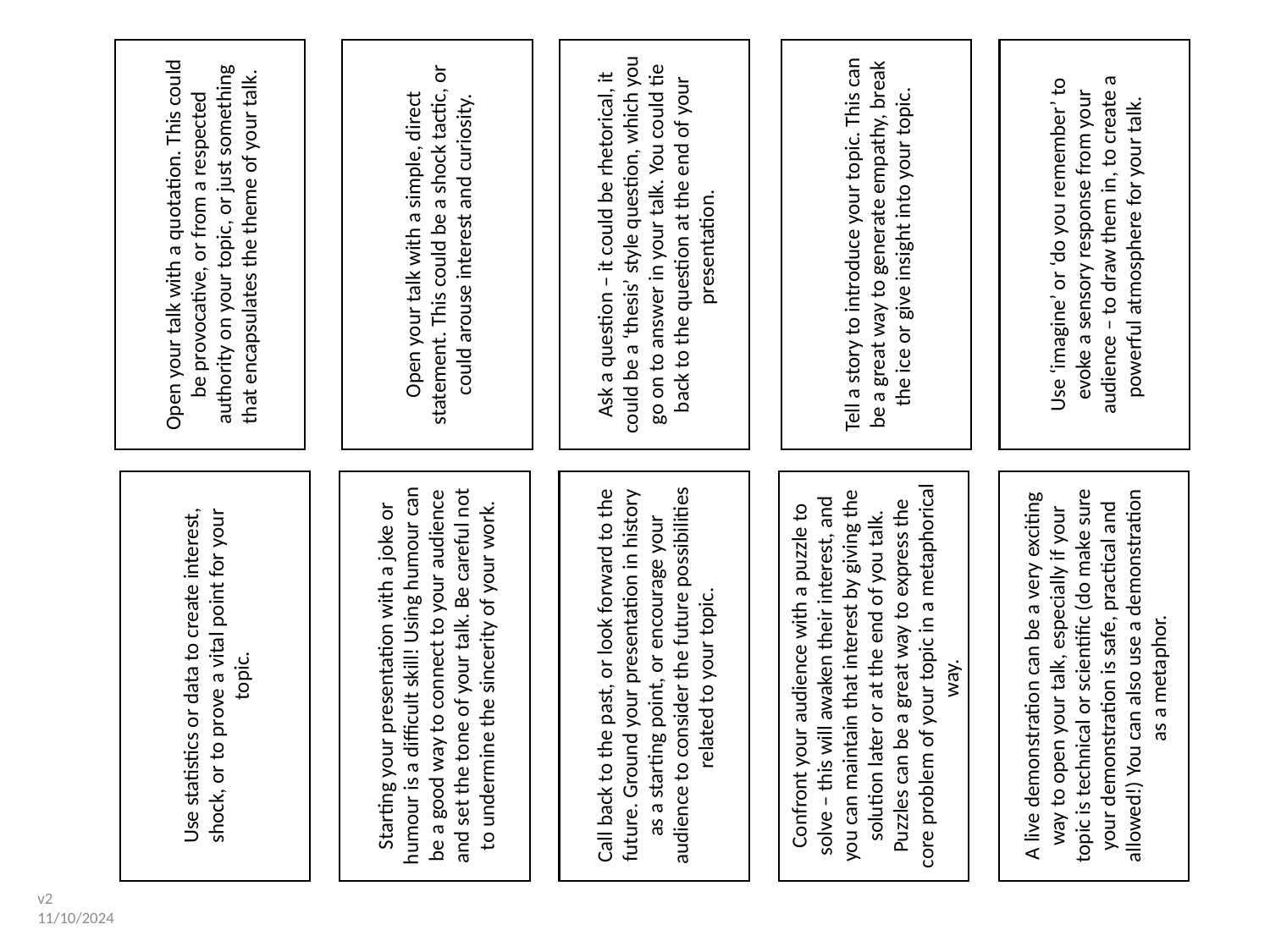

Open your talk with a quotation. This could be provocative, or from a respected authority on your topic, or just something that encapsulates the theme of your talk.
Open your talk with a simple, direct statement. This could be a shock tactic, or could arouse interest and curiosity.
Ask a question – it could be rhetorical, it could be a ‘thesis’ style question, which you go on to answer in your talk. You could tie back to the question at the end of your presentation.
Tell a story to introduce your topic. This can be a great way to generate empathy, break the ice or give insight into your topic.
Use ‘imagine’ or ‘do you remember’ to evoke a sensory response from your audience – to draw them in, to create a powerful atmosphere for your talk.
Use statistics or data to create interest, shock, or to prove a vital point for your topic.
Starting your presentation with a joke or humour is a difficult skill! Using humour can be a good way to connect to your audience and set the tone of your talk. Be careful not to undermine the sincerity of your work.
Call back to the past, or look forward to the future. Ground your presentation in history as a starting point, or encourage your audience to consider the future possibilities related to your topic.
Confront your audience with a puzzle to solve – this will awaken their interest, and you can maintain that interest by giving the solution later or at the end of you talk. Puzzles can be a great way to express the core problem of your topic in a metaphorical way.
A live demonstration can be a very exciting way to open your talk, especially if your topic is technical or scientific (do make sure your demonstration is safe, practical and allowed!) You can also use a demonstration as a metaphor.
v2 11/10/2024
ESB-RES-C128 ESB Level 3 Certificate in Speech (Grade 8) 1.5. Structuring your Presentation
7